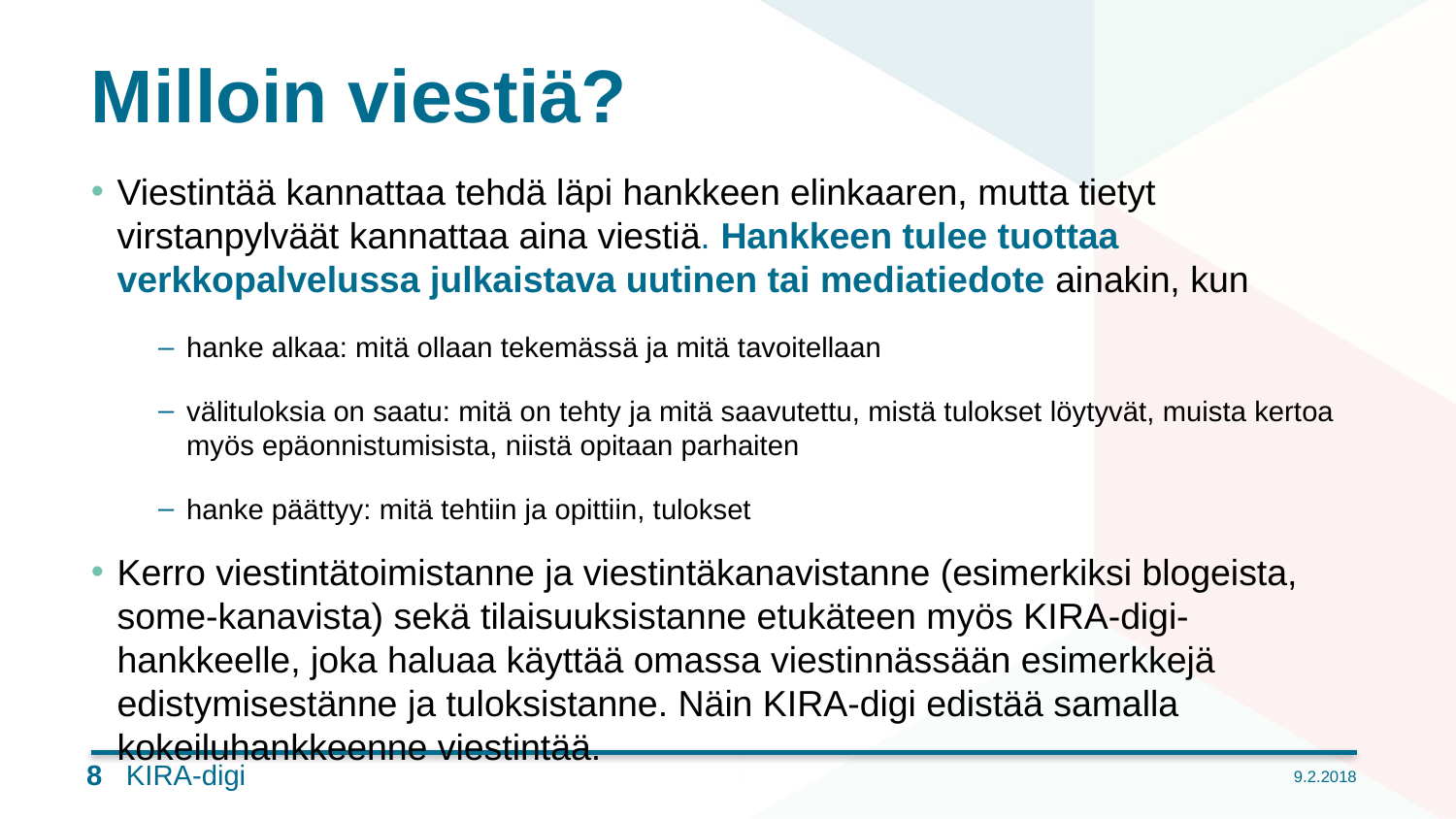

# Milloin viestiä?
Viestintää kannattaa tehdä läpi hankkeen elinkaaren, mutta tietyt virstanpylväät kannattaa aina viestiä. Hankkeen tulee tuottaa verkkopalvelussa julkaistava uutinen tai mediatiedote ainakin, kun
hanke alkaa: mitä ollaan tekemässä ja mitä tavoitellaan
välituloksia on saatu: mitä on tehty ja mitä saavutettu, mistä tulokset löytyvät, muista kertoa myös epäonnistumisista, niistä opitaan parhaiten
hanke päättyy: mitä tehtiin ja opittiin, tulokset
Kerro viestintätoimistanne ja viestintäkanavistanne (esimerkiksi blogeista, some-kanavista) sekä tilaisuuksistanne etukäteen myös KIRA-digi-hankkeelle, joka haluaa käyttää omassa viestinnässään esimerkkejä edistymisestänne ja tuloksistanne. Näin KIRA-digi edistää samalla kokeiluhankkeenne viestintää.